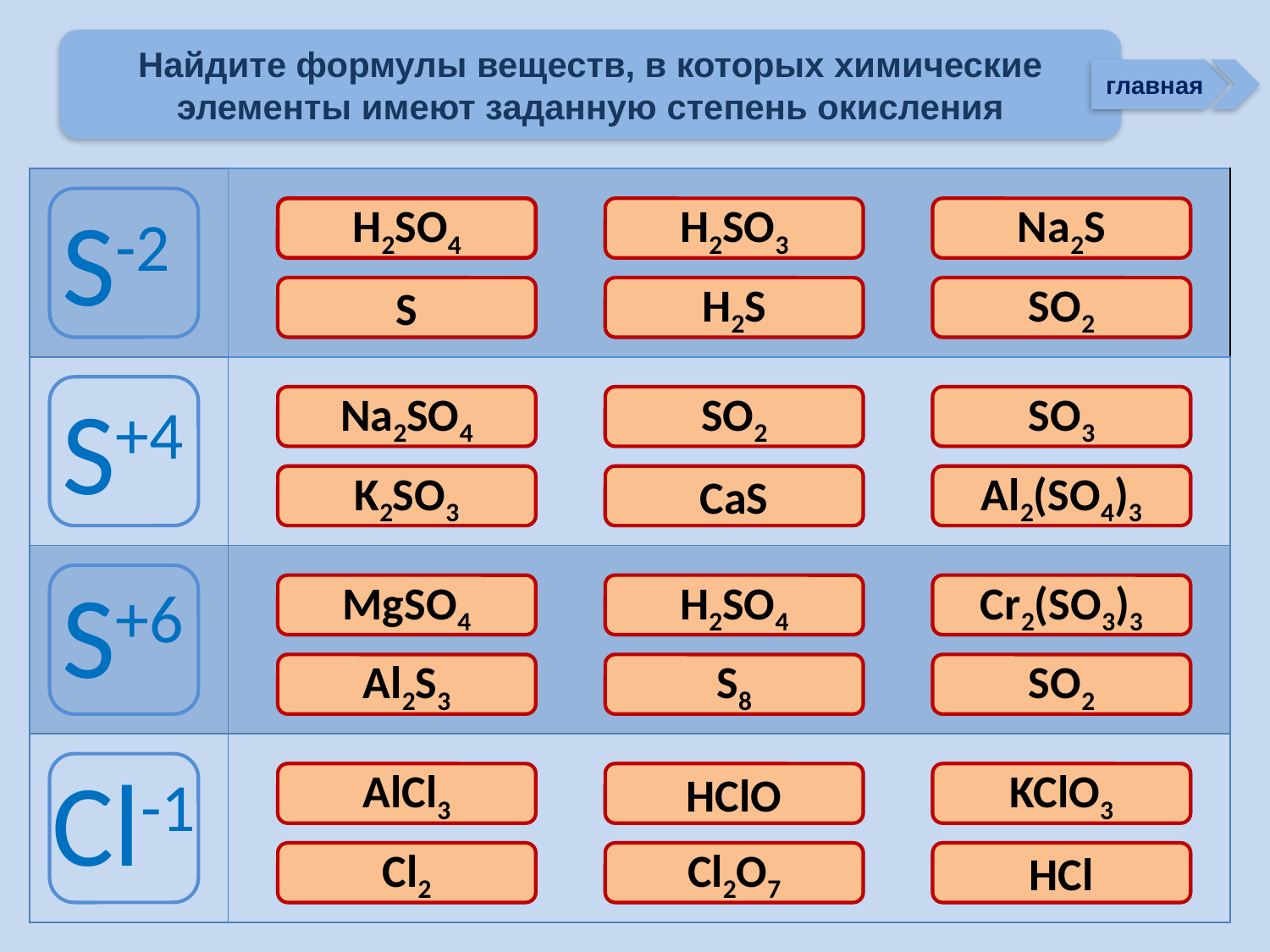

Найдите формулы веществ, в которых химические элементы имеют заданную степень окисления
главная

|  |  |
| --- | --- |
|  |  |
|  |  |
|  |  |
S-2

ошибка
H2SO4
ошибка
H2SO3
молодец
Na2S
ошибка
S
молодец
H2S
ошибка
SO2
S+4

ошибка
Na2SO4
молодец
SO2
ошибка
SO3
молодец
K2SO3
ошибка
CaS
ошибка
Al2(SO4)3
S+6

молодец
MgSO4
молодец
H2SO4
ошибка
Cr2(SO3)3
ошибка
Al2S3
ошибка
S8
ошибка
SO2
Cl-1

молодец
AlCl3
ошибка
HClO
ошибка
KClO3
ошибка
Cl2
ошибка
Cl2O7
молодец
HCl